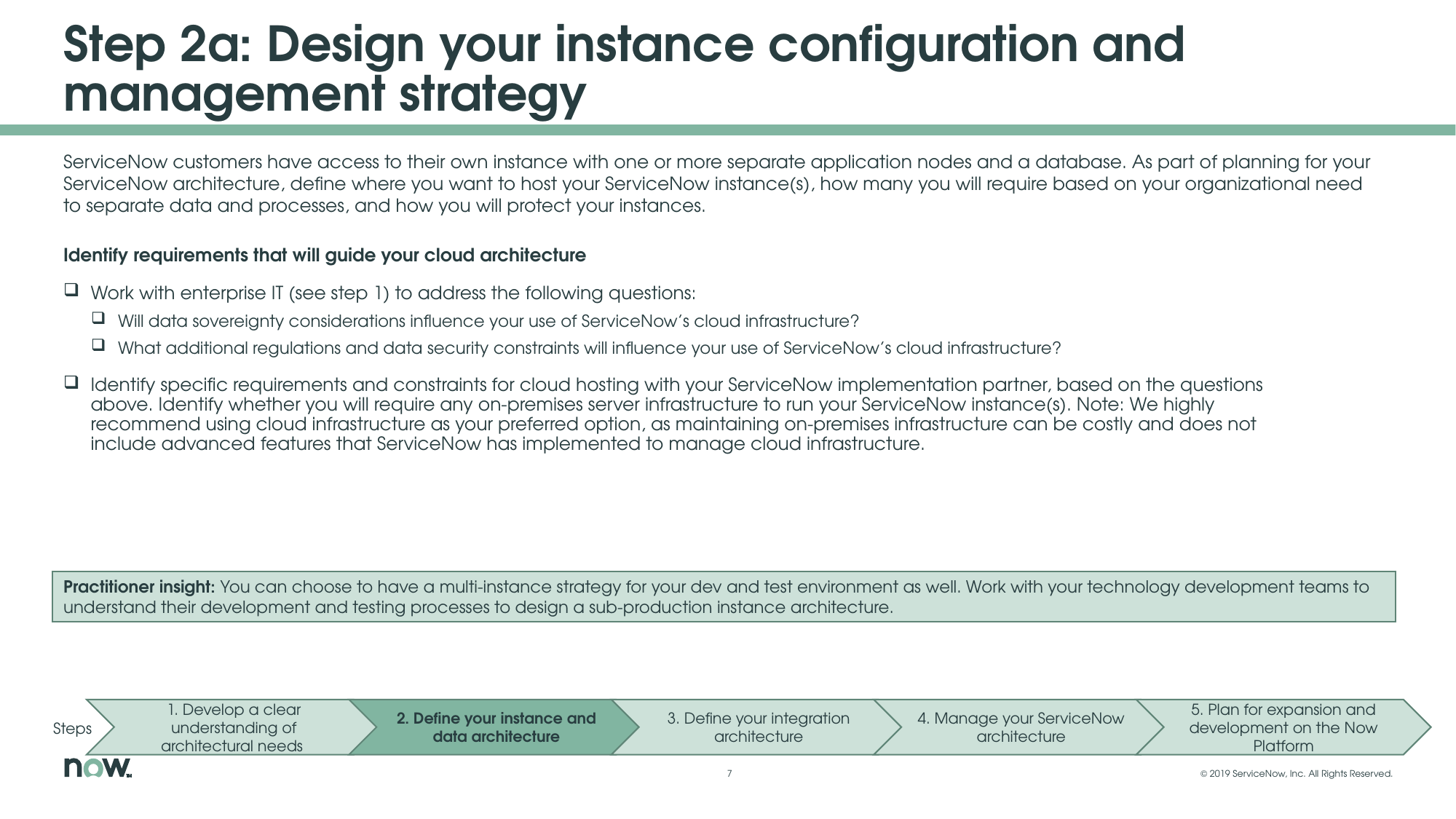

# Step 2a: Design your instance configuration and management strategy

ServiceNow customers have access to their own instance with one or more separate application nodes and a database. As part of planning for your ServiceNow architecture, define where you want to host your ServiceNow instance(s), how many you will require based on your organizational need to separate data and processes, and how you will protect your instances.
Identify requirements that will guide your cloud architecture
Work with enterprise IT (see step 1) to address the following questions:
Will data sovereignty considerations influence your use of ServiceNow’s cloud infrastructure?
What additional regulations and data security constraints will influence your use of ServiceNow’s cloud infrastructure?
Identify specific requirements and constraints for cloud hosting with your ServiceNow implementation partner, based on the questions above. Identify whether you will require any on-premises server infrastructure to run your ServiceNow instance(s). Note: We highly recommend using cloud infrastructure as your preferred option, as maintaining on-premises infrastructure can be costly and does not include advanced features that ServiceNow has implemented to manage cloud infrastructure.
Practitioner insight: You can choose to have a multi-instance strategy for your dev and test environment as well. Work with your technology development teams to understand their development and testing processes to design a sub-production instance architecture.
1. Develop a clear understanding of architectural needs
2. Define your instance and data architecture
3. Define your integration architecture
4. Manage your ServiceNow architecture
5. Plan for expansion and development on the Now Platform
Steps